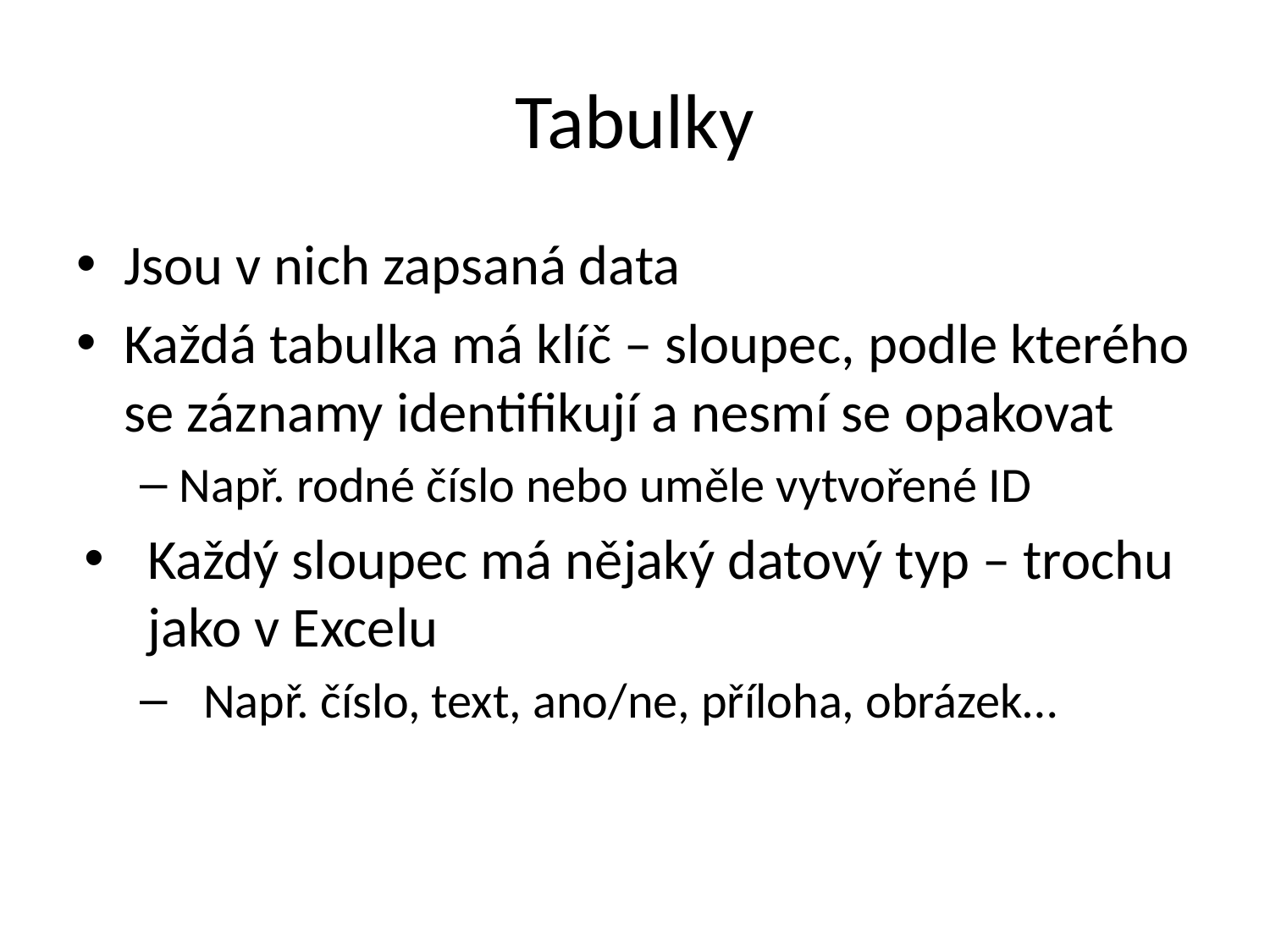

# Tabulky
Jsou v nich zapsaná data
Každá tabulka má klíč – sloupec, podle kterého se záznamy identifikují a nesmí se opakovat
Např. rodné číslo nebo uměle vytvořené ID
Každý sloupec má nějaký datový typ – trochu jako v Excelu
Např. číslo, text, ano/ne, příloha, obrázek…